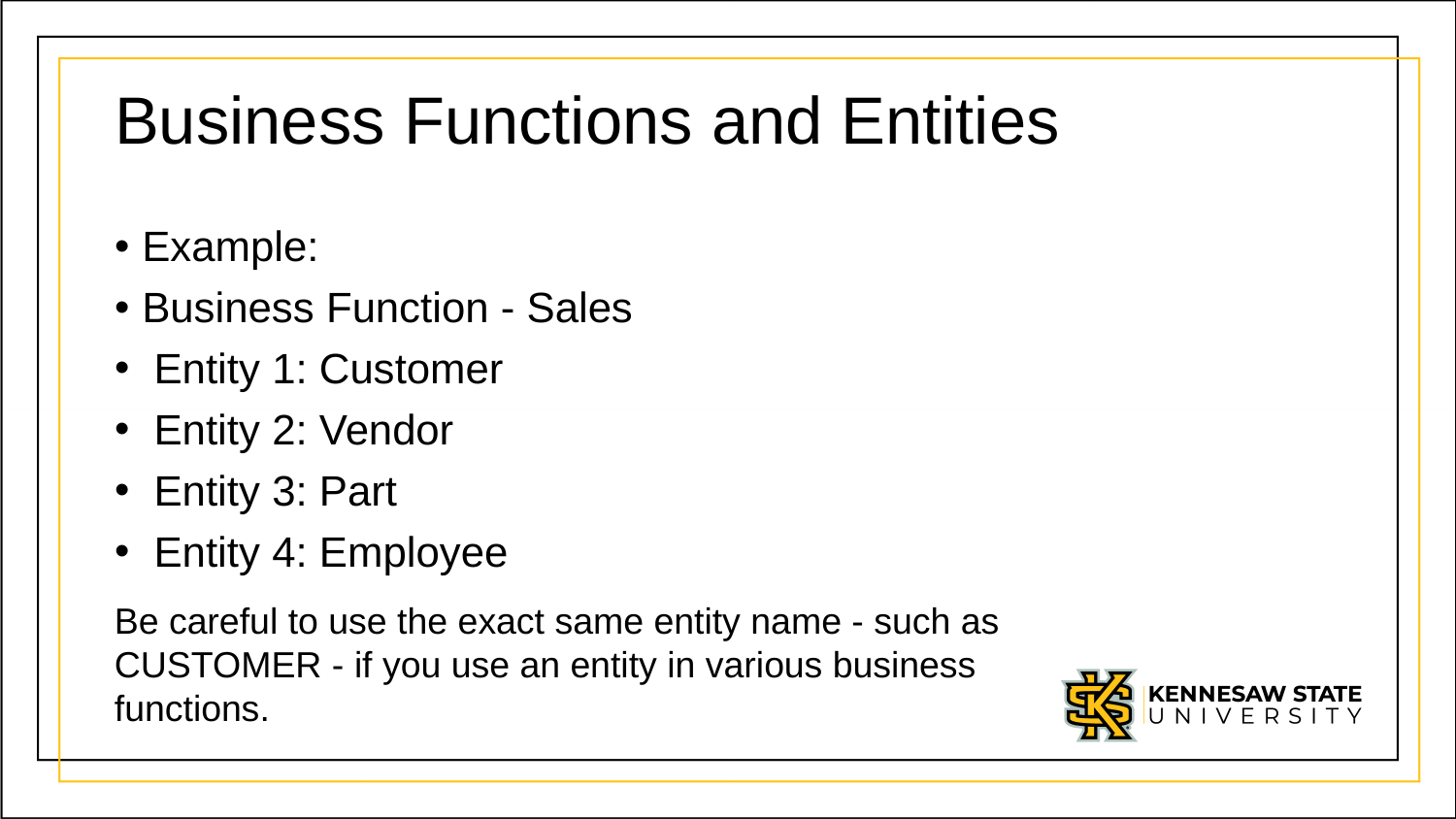

# Business Functions and Entities
Example:
Business Function - Sales
 Entity 1: Customer
 Entity 2: Vendor
 Entity 3: Part
 Entity 4: Employee

Be careful to use the exact same entity name - such as CUSTOMER - if you use an entity in various business functions.